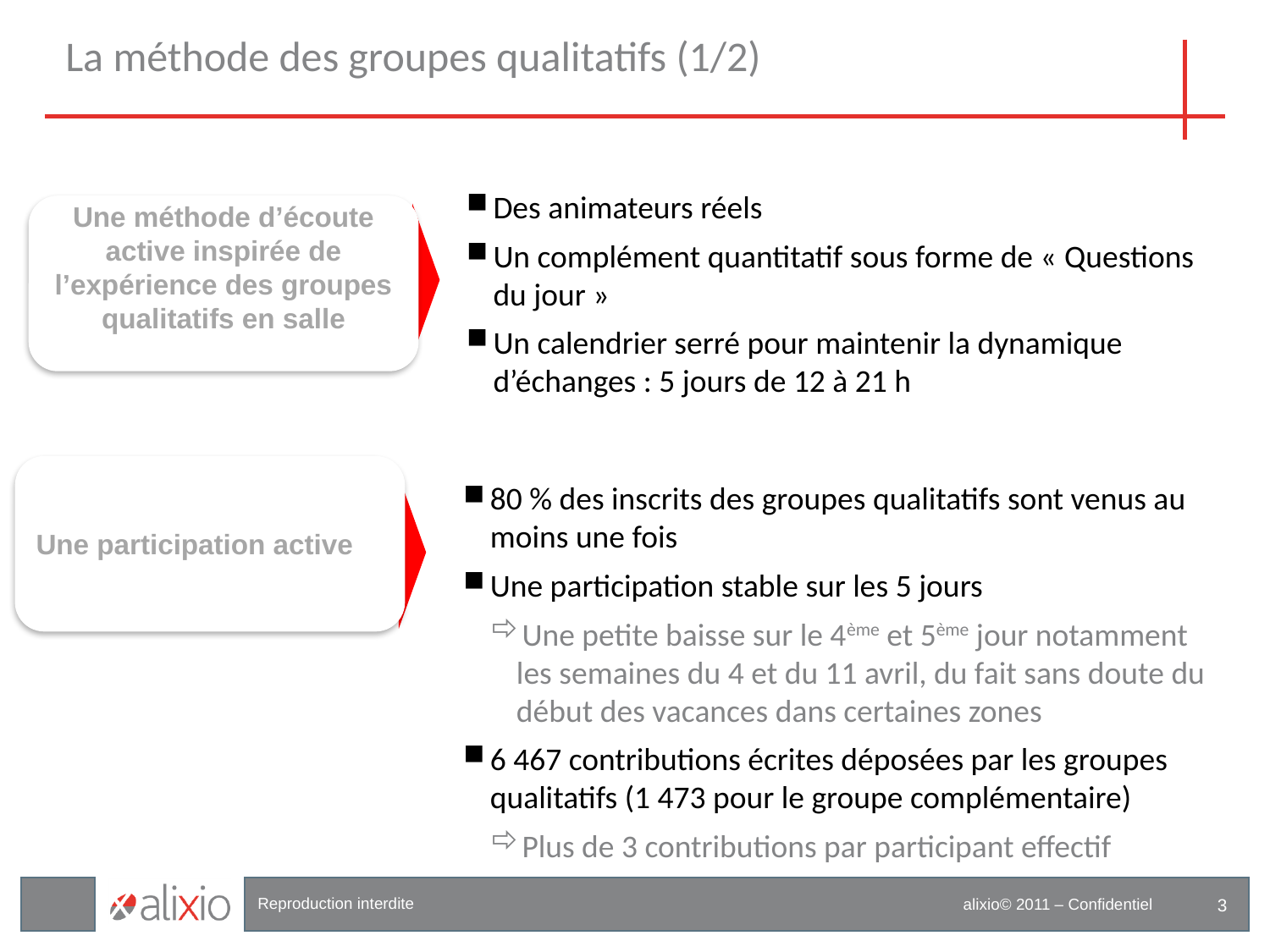

# La méthode des groupes qualitatifs (1/2)
Des animateurs réels
Un complément quantitatif sous forme de « Questions du jour »
Un calendrier serré pour maintenir la dynamique d’échanges : 5 jours de 12 à 21 h
Une méthode d’écoute active inspirée de l’expérience des groupes qualitatifs en salle

Une participation active
80 % des inscrits des groupes qualitatifs sont venus au moins une fois
Une participation stable sur les 5 jours
Une petite baisse sur le 4ème et 5ème jour notamment les semaines du 4 et du 11 avril, du fait sans doute du début des vacances dans certaines zones
6 467 contributions écrites déposées par les groupes qualitatifs (1 473 pour le groupe complémentaire)
Plus de 3 contributions par participant effectif

3